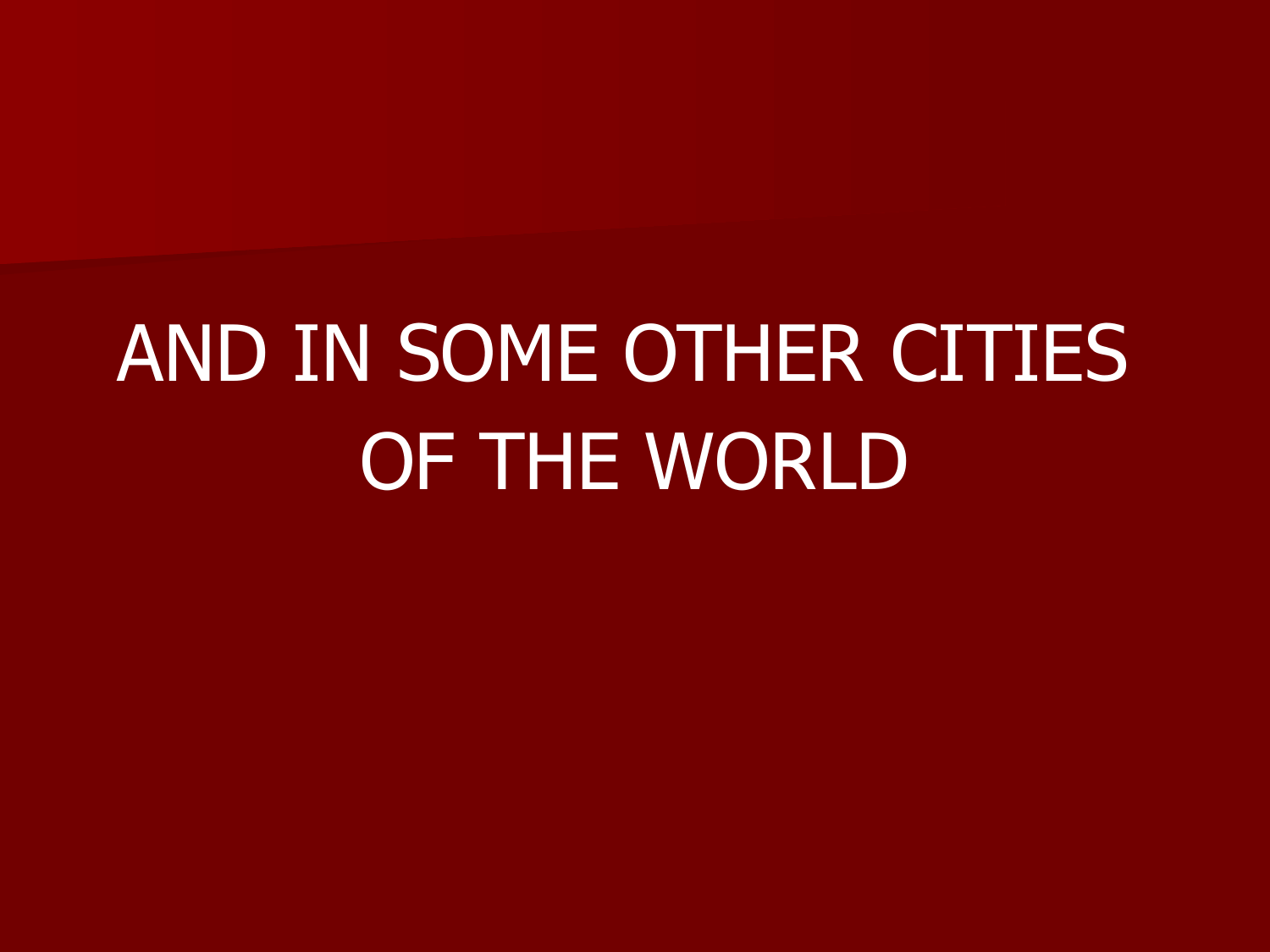

AND IN SOME OTHER СITIES
OF THE WORLD